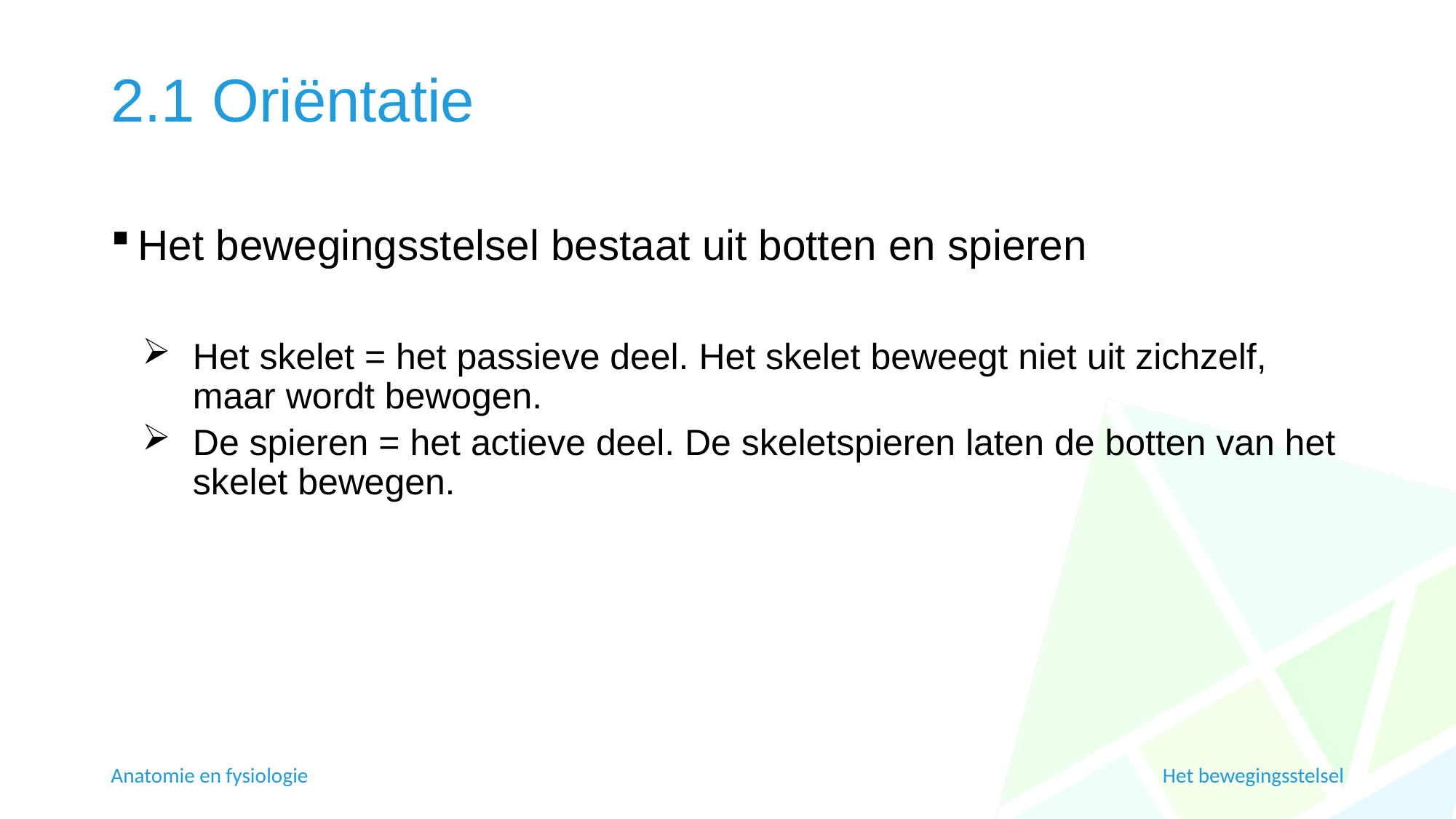

# 2.1 Oriëntatie
Het bewegingsstelsel bestaat uit botten en spieren

Het skelet = het passieve deel. Het skelet beweegt niet uit zichzelf, maar wordt bewogen.
De spieren = het actieve deel. De skeletspieren laten de botten van het skelet bewegen.

Anatomie en fysiologie
Het bewegingsstelsel